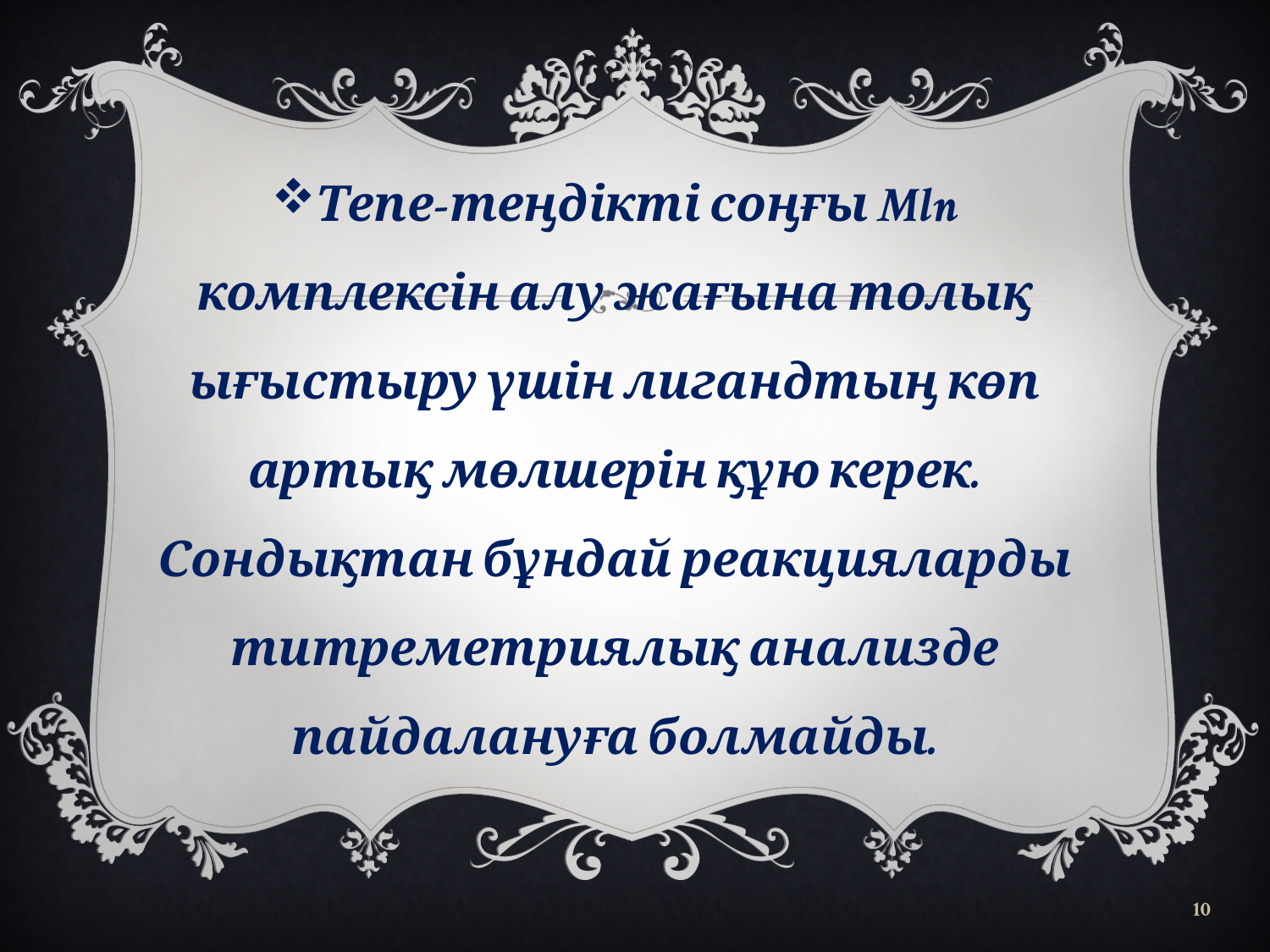

Тепе-теңдікті соңғы Mln комплексін алу жағына толық ығыстыру үшін лигандтың көп артық мөлшерін құю керек. Сондықтан бұндай реакцияларды титреметриялық анализде пайдалануға болмайды.
10